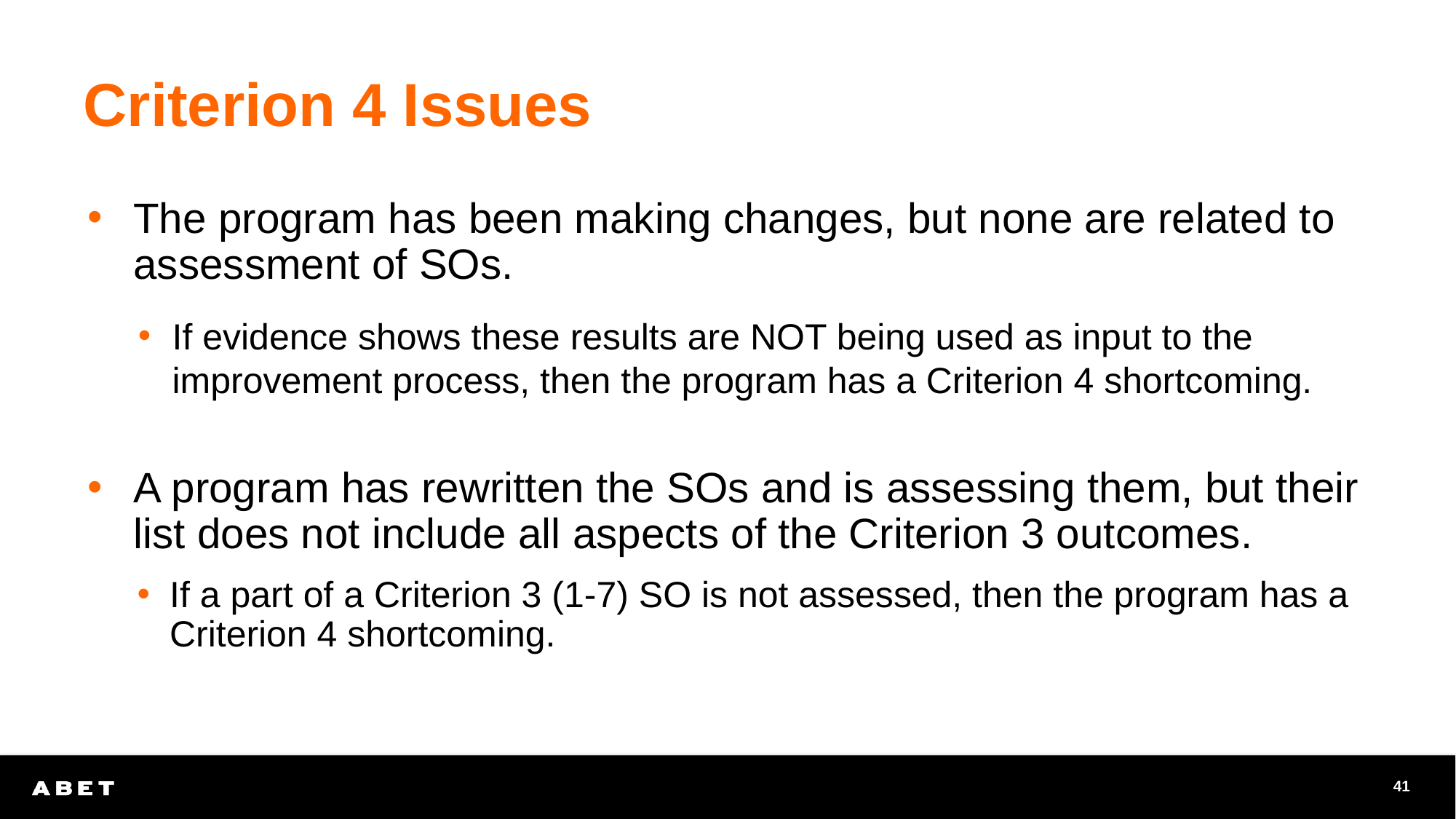

# Criterion 4 Issues
The program has been making changes, but none are related to assessment of SOs.
If evidence shows these results are NOT being used as input to the improvement process, then the program has a Criterion 4 shortcoming.

A program has rewritten the SOs and is assessing them, but their list does not include all aspects of the Criterion 3 outcomes.
If a part of a Criterion 3 (1-7) SO is not assessed, then the program has a Criterion 4 shortcoming.